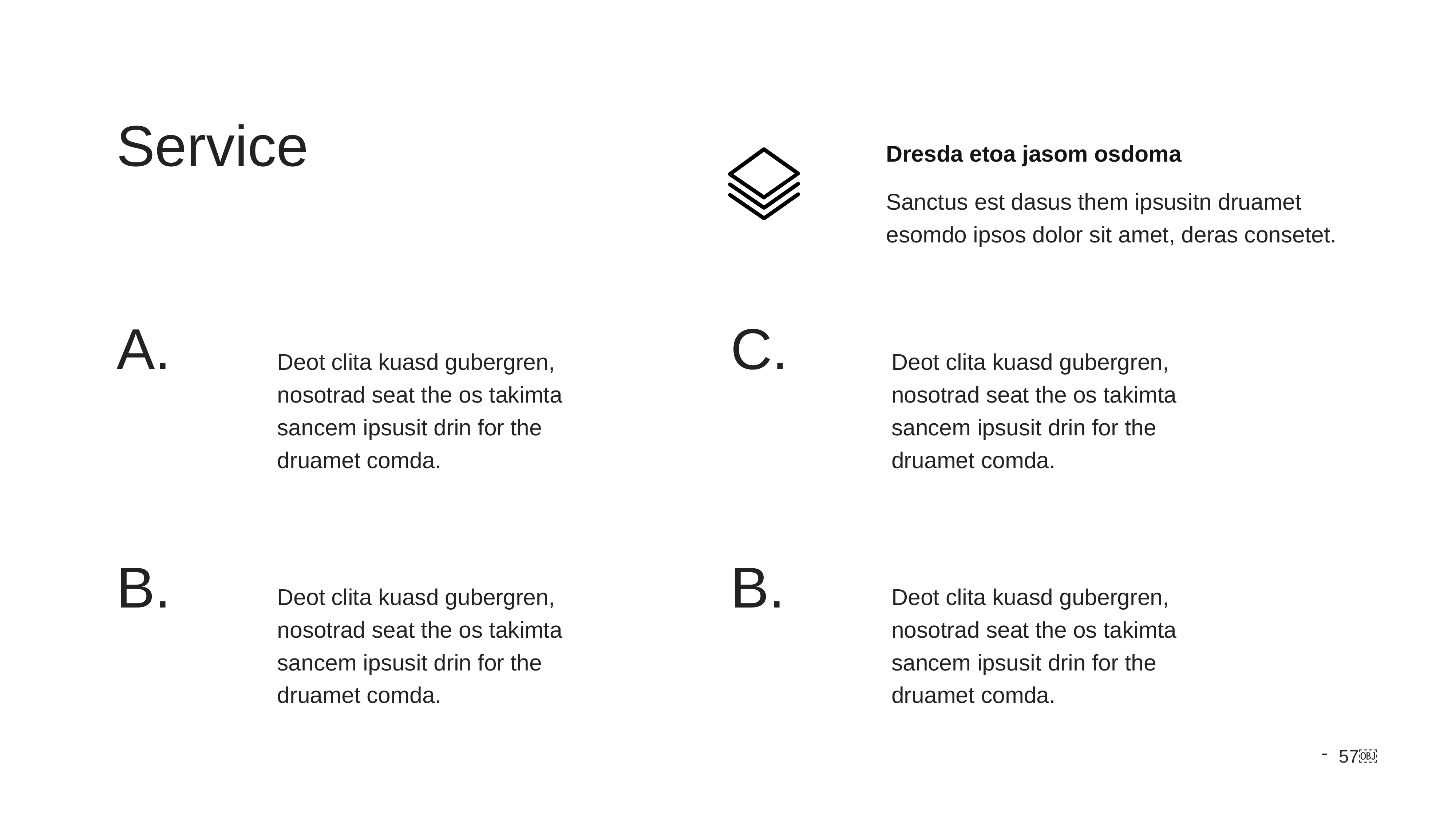

Service
Dresda etoa jasom osdoma

Sanctus est dasus them ipsusitn druamet esomdo ipsos dolor sit amet, deras consetet.
A.
C.
Deot clita kuasd gubergren, nosotrad seat the os takimta sancem ipsusit drin for the druamet comda.
Deot clita kuasd gubergren, nosotrad seat the os takimta sancem ipsusit drin for the druamet comda.
B.
B.
Deot clita kuasd gubergren, nosotrad seat the os takimta sancem ipsusit drin for the druamet comda.
Deot clita kuasd gubergren, nosotrad seat the os takimta sancem ipsusit drin for the druamet comda.